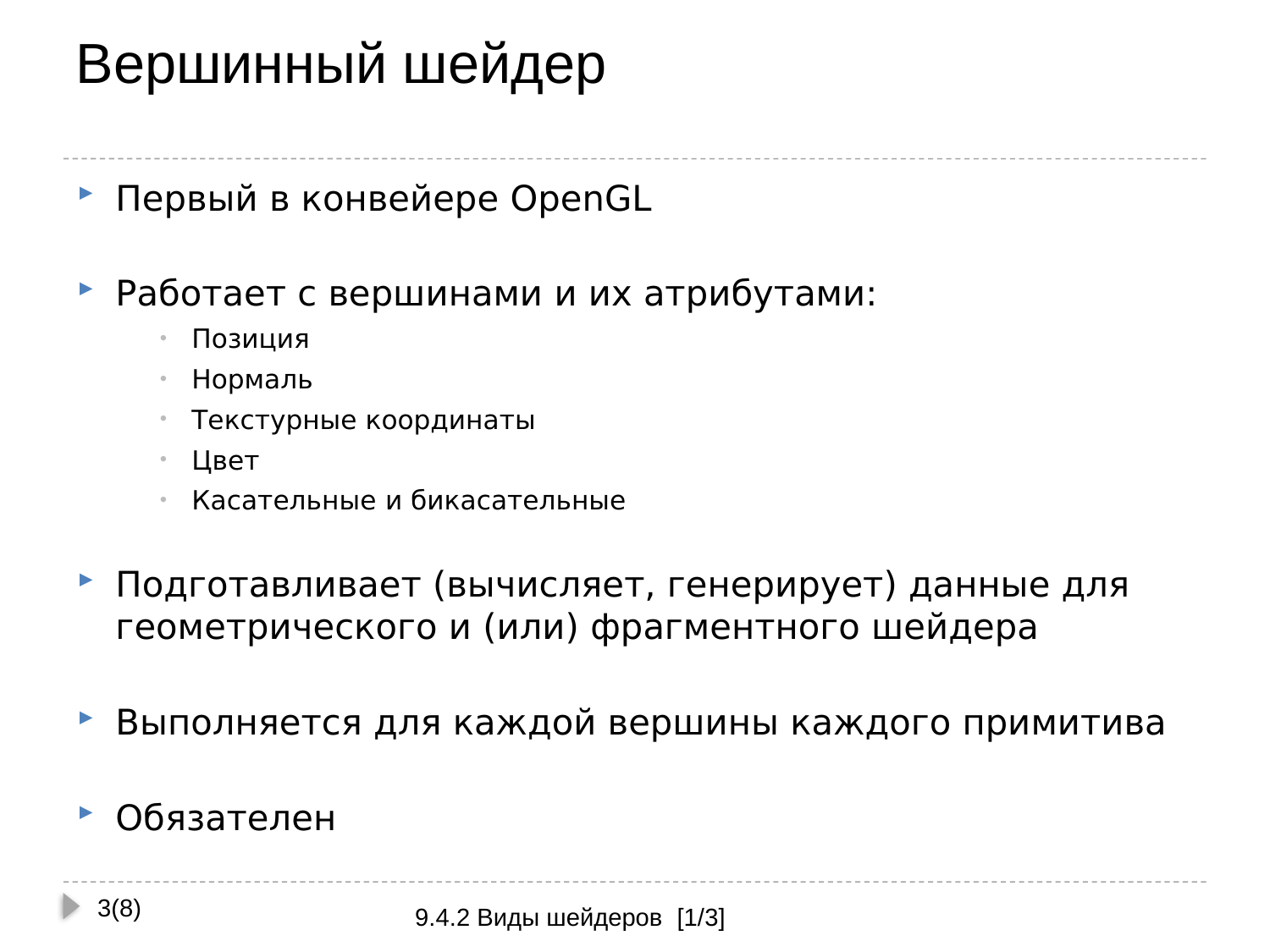

# Вершинный шейдер
Первый в конвейере OpenGL
Работает с вершинами и их атрибутами:
Позиция
Нормаль
Текстурные координаты
Цвет
Касательные и бикасательные
Подготавливает (вычисляет, генерирует) данные для геометрического и (или) фрагментного шейдера
Выполняется для каждой вершины каждого примитива
Обязателен
3(8)
9.4.2 Виды шейдеров  [1/3]